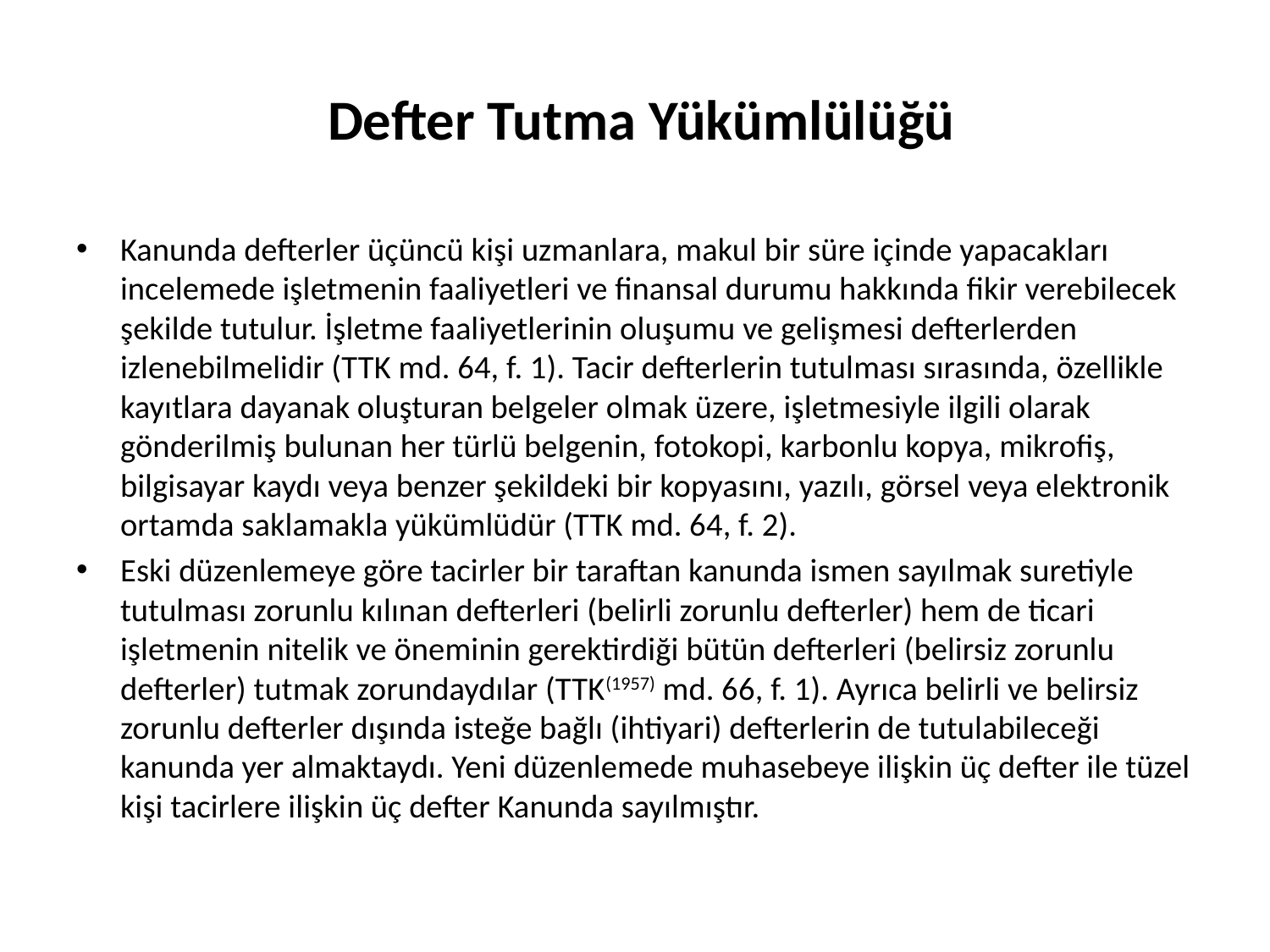

# Defter Tutma Yükümlülüğü
Kanunda defterler üçüncü kişi uzmanlara, makul bir süre içinde yapacakları incelemede işletmenin faaliyetleri ve finansal durumu hakkında fikir verebilecek şekilde tutulur. İşletme faaliyetlerinin oluşumu ve gelişmesi defterlerden izlenebilmelidir (TTK md. 64, f. 1). Tacir defterlerin tutulması sırasında, özellikle kayıtlara dayanak oluşturan belgeler olmak üzere, işletmesiyle ilgili olarak gönderilmiş bulunan her türlü belgenin, fotokopi, karbonlu kopya, mikrofiş, bilgisayar kaydı veya benzer şekildeki bir kopyasını, yazılı, görsel veya elektronik ortamda saklamakla yükümlüdür (TTK md. 64, f. 2).
Eski düzenlemeye göre tacirler bir taraftan kanunda ismen sayılmak suretiyle tutulması zorunlu kılınan defterleri (belirli zorunlu defterler) hem de ticari işletmenin nitelik ve öneminin gerektirdiği bütün defterleri (belirsiz zorunlu defterler) tutmak zorundaydılar (TTK(1957) md. 66, f. 1). Ayrıca belirli ve belirsiz zorunlu defterler dışında isteğe bağlı (ihtiyari) defterlerin de tutulabileceği kanunda yer almaktaydı. Yeni düzenlemede muhasebeye ilişkin üç defter ile tüzel kişi tacirlere ilişkin üç defter Kanunda sayılmıştır.